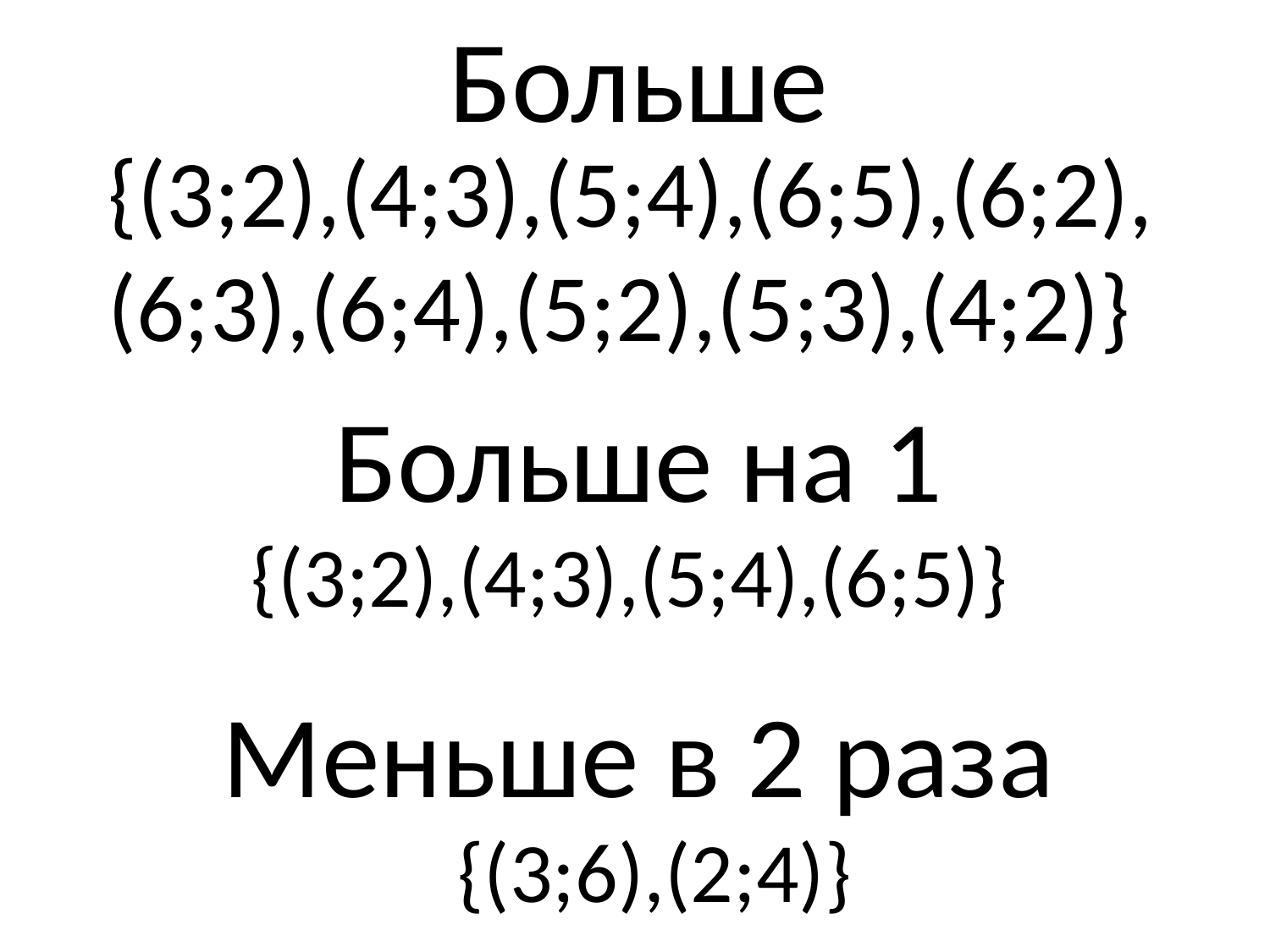

# Больше
{(3;2),(4;3),(5;4),(6;5),(6;2),(6;3),(6;4),(5;2),(5;3),(4;2)}
Больше на 1
{(3;2),(4;3),(5;4),(6;5)}
Меньше в 2 раза
{(3;6),(2;4)}